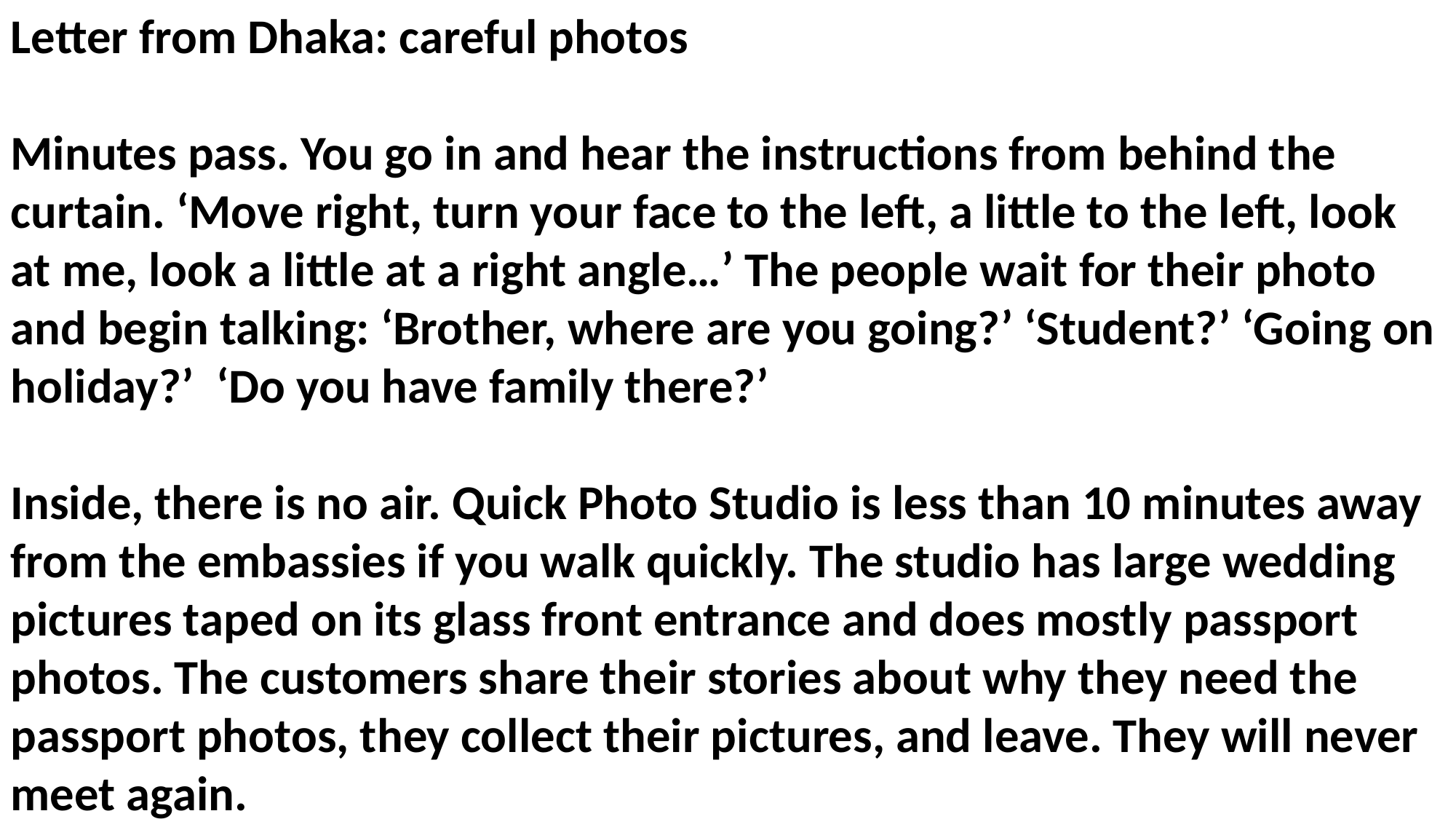

Letter from Dhaka: careful photos

Minutes pass. You go in and hear the instructions from behind the curtain. ‘Move right, turn your face to the left, a little to the left, look at me, look a little at a right angle…’ The people wait for their photo and begin talking: ‘Brother, where are you going?’ ‘Student?’ ‘Going on holiday?’  ‘Do you have family there?’

Inside, there is no air. Quick Photo Studio is less than 10 minutes away from the embassies if you walk quickly. The studio has large wedding pictures taped on its glass front entrance and does mostly passport photos. The customers share their stories about why they need the passport photos, they collect their pictures, and leave. They will never meet again.